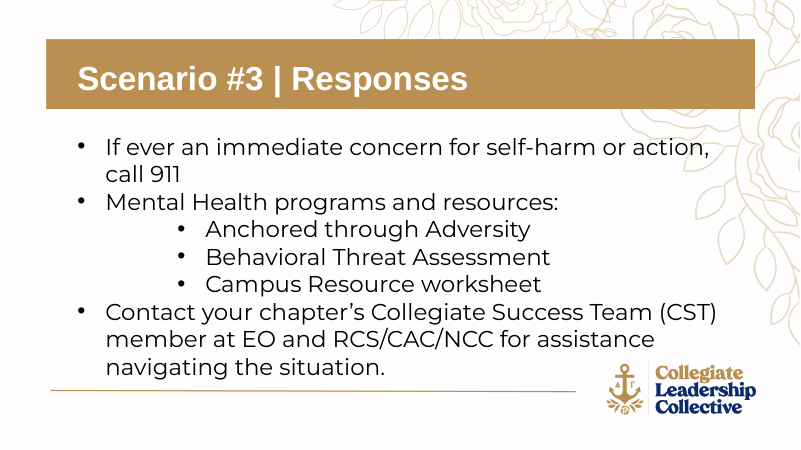

Scenario #3 | Responses
If ever an immediate concern for self-harm or action, call 911
Mental Health programs and resources:
Anchored through Adversity
Behavioral Threat Assessment
Campus Resource worksheet
Contact your chapter’s Collegiate Success Team (CST) member at EO and RCS/CAC/NCC for assistance navigating the situation.